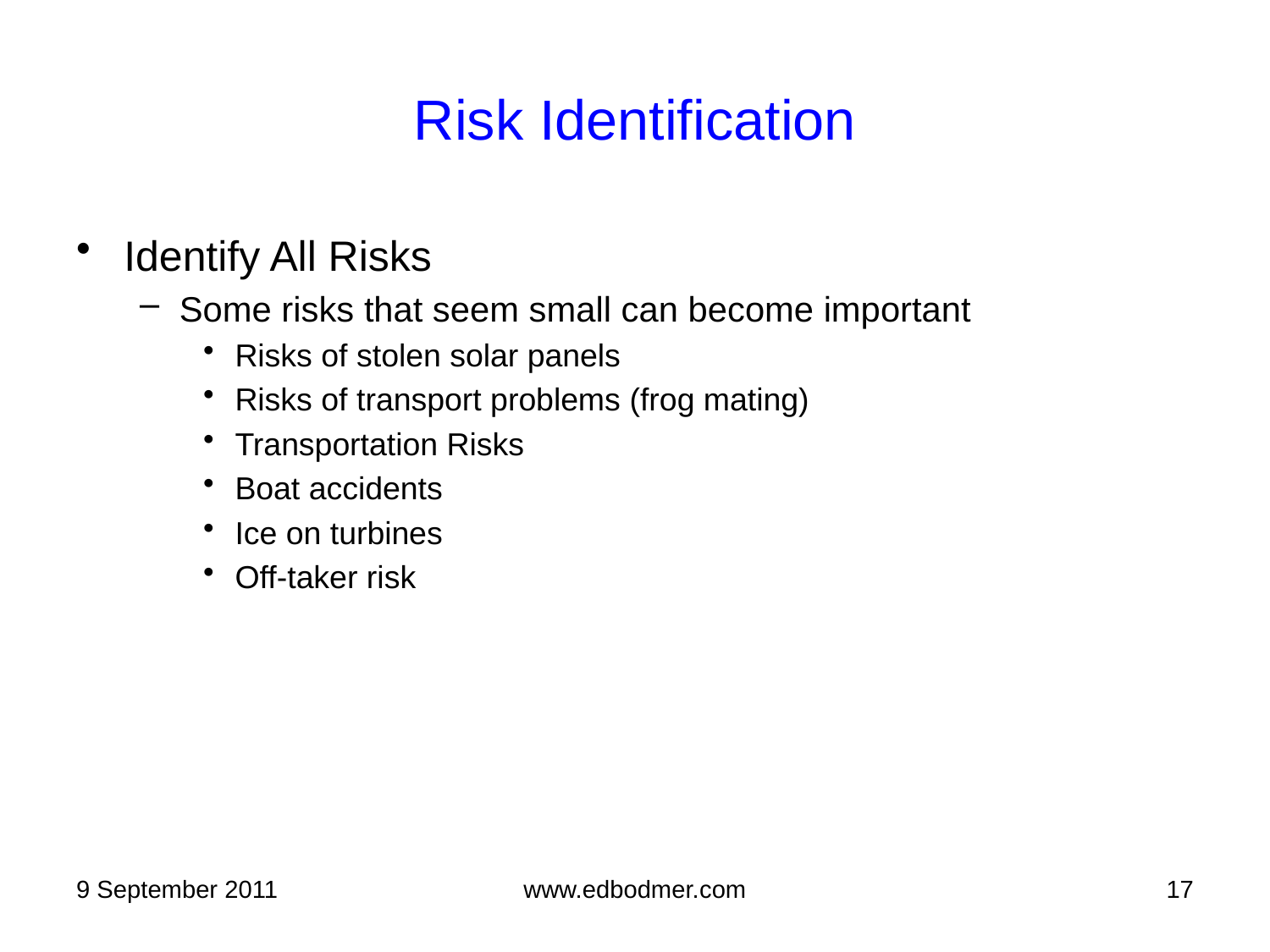

# Risk Identification
Identify All Risks
Some risks that seem small can become important
Risks of stolen solar panels
Risks of transport problems (frog mating)
Transportation Risks
Boat accidents
Ice on turbines
Off-taker risk

9 September 2011
www.edbodmer.com
17